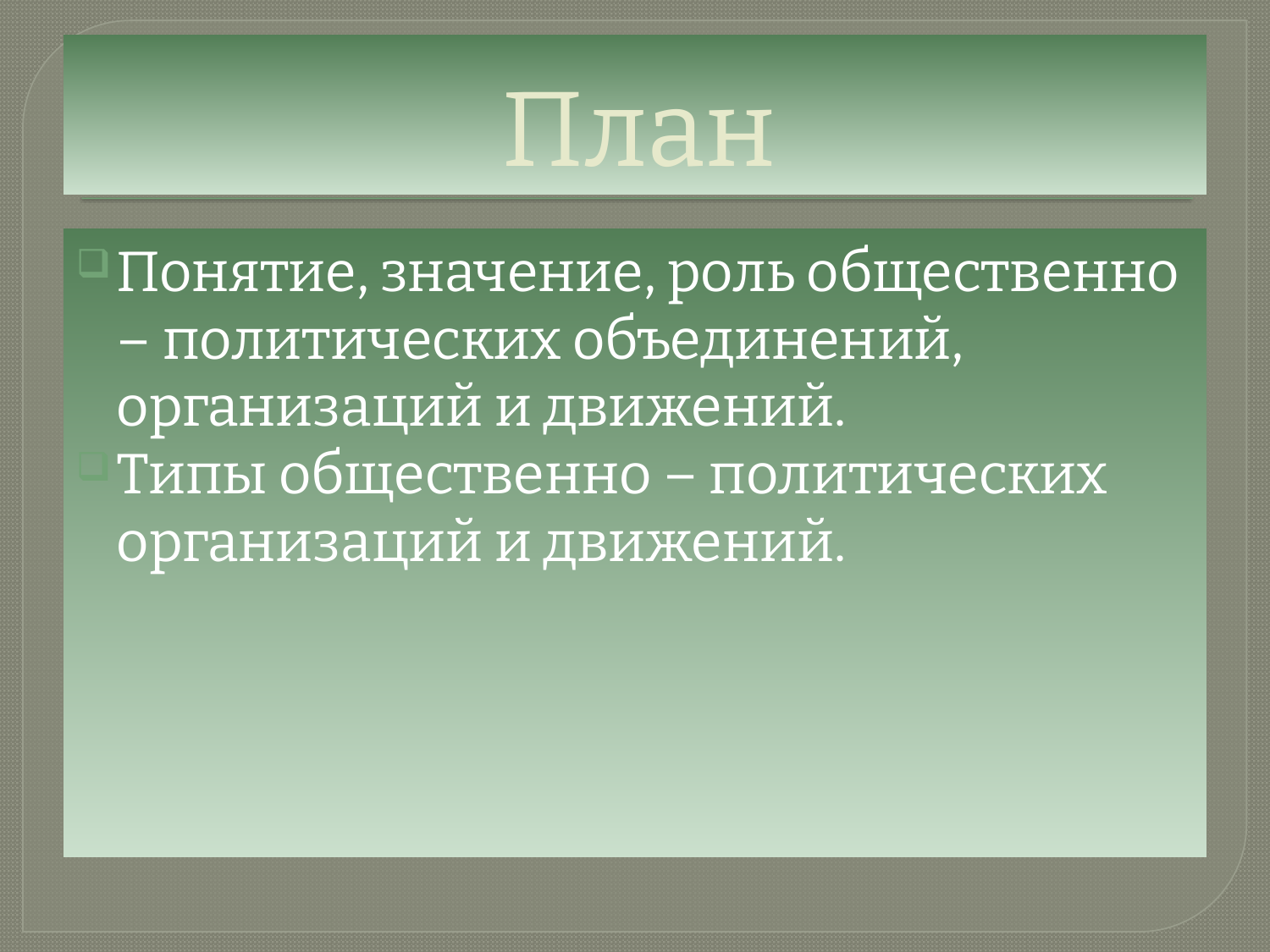

# План
Понятие, значение, роль общественно – политических объединений,   организаций и движений.
Типы общественно – политических  организаций и движений.